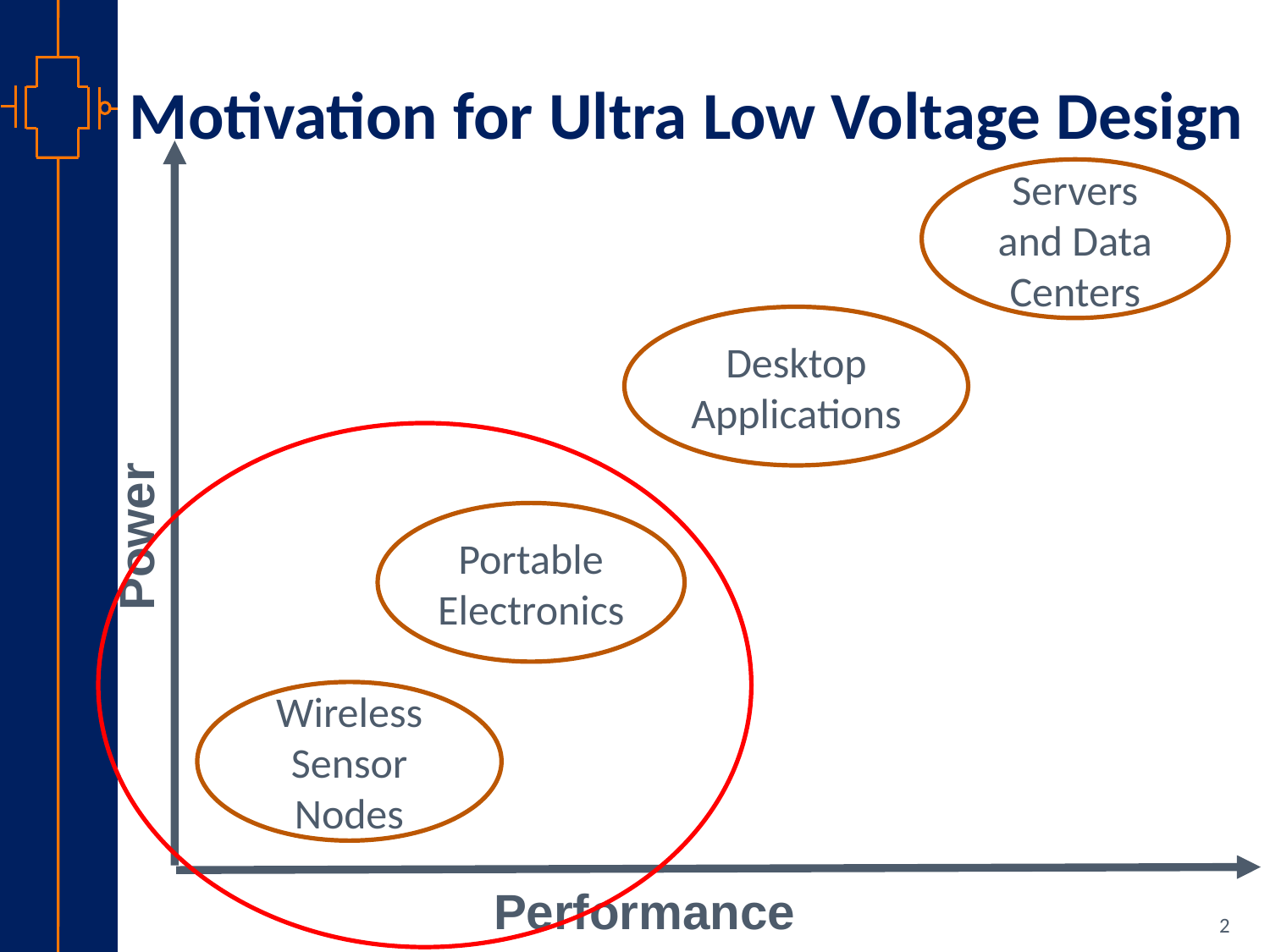

# Motivation for Ultra Low Voltage Design

Servers and Data Centers
Desktop Applications

Power
Portable Electronics
Wireless Sensor Nodes

Performance
2